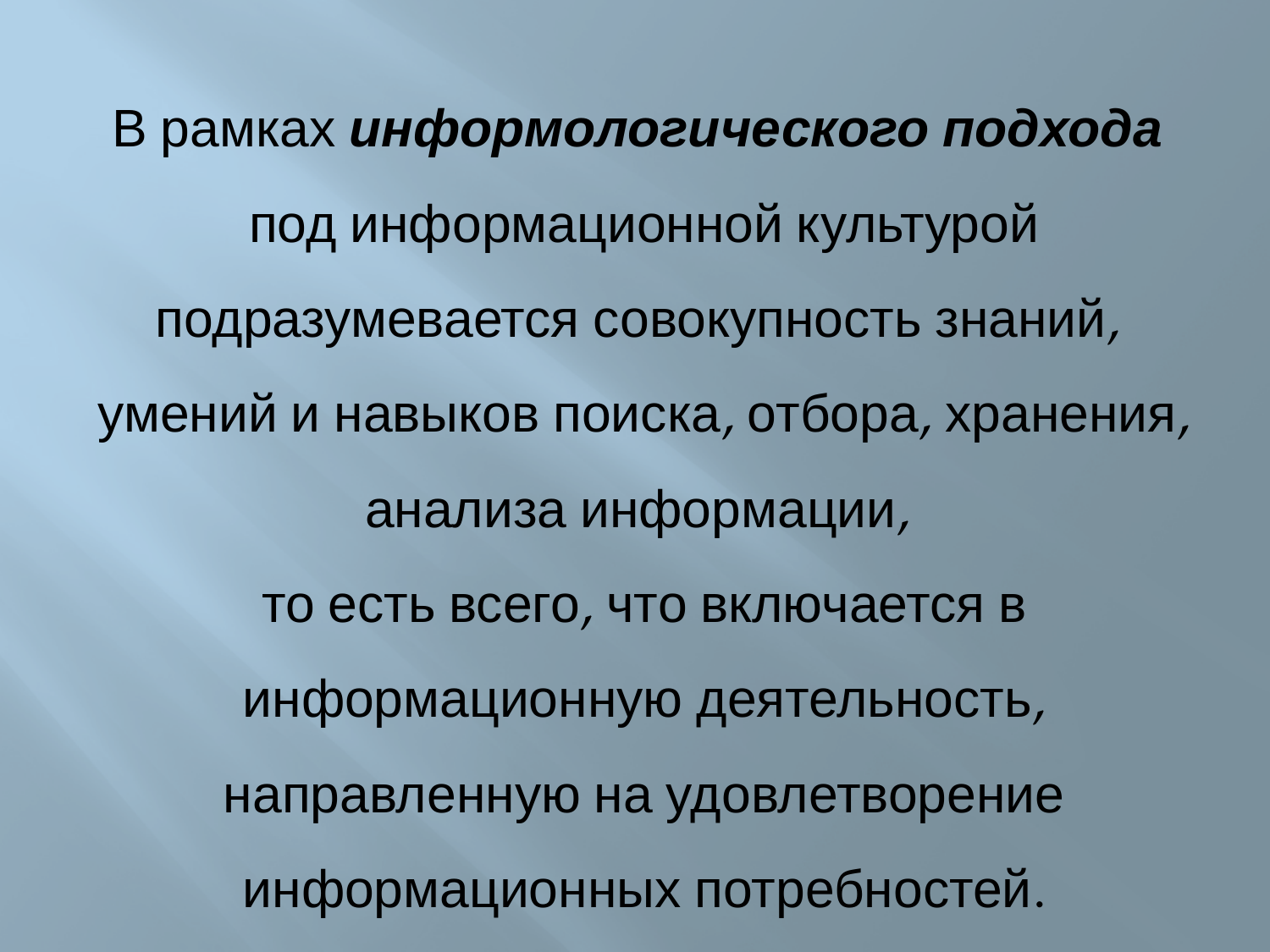

В рамках информологического подхода
под информационной культурой подразумевается совокупность знаний,
умений и навыков поиска, отбора, хранения, анализа информации,
то есть всего, что включается в информационную деятельность, направленную на удовлетворение информационных потребностей.